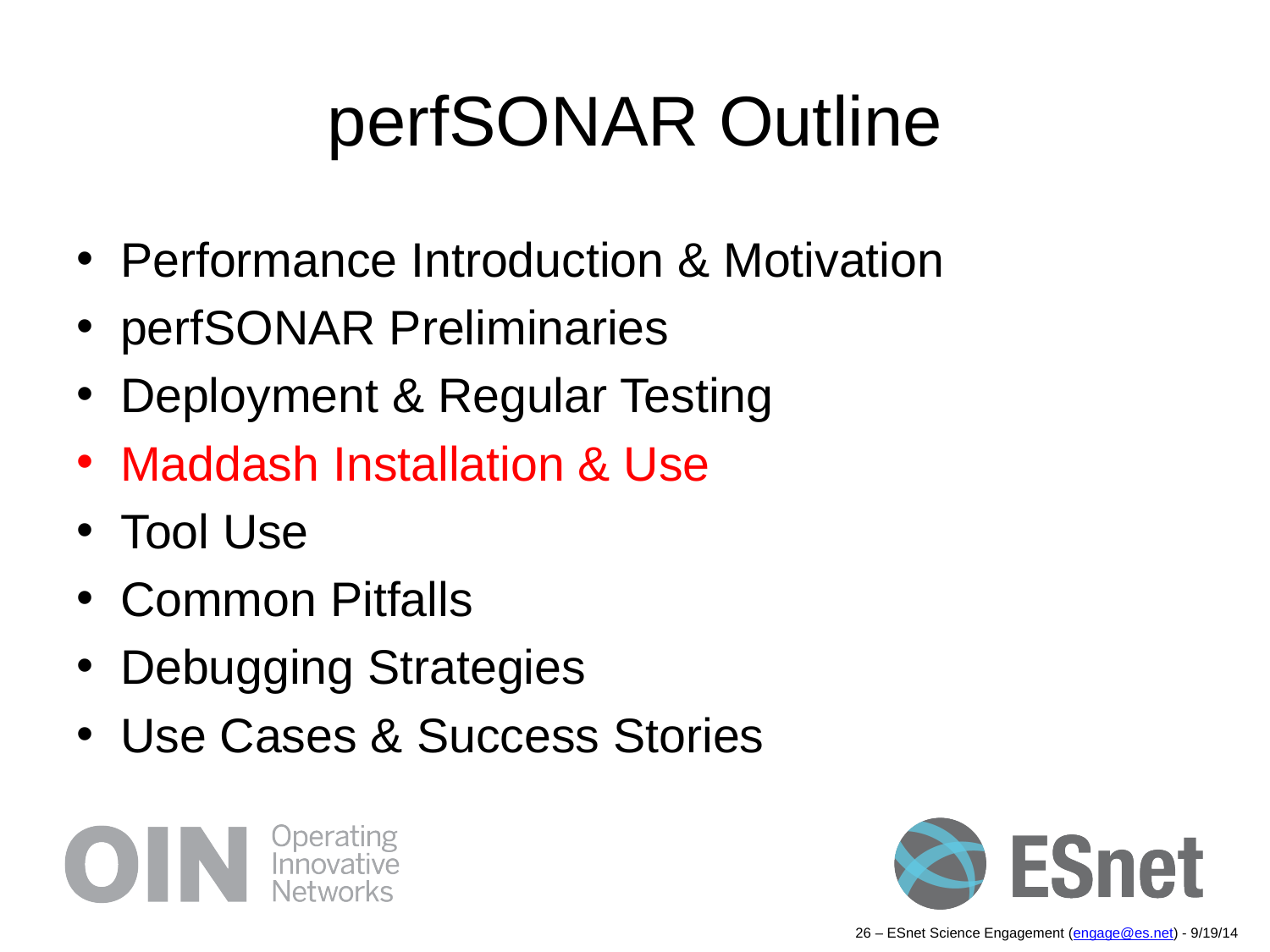

# perfSONAR Outline
Performance Introduction & Motivation
perfSONAR Preliminaries
Deployment & Regular Testing
Maddash Installation & Use
Tool Use
Common Pitfalls
Debugging Strategies
Use Cases & Success Stories

26 – ESnet Science Engagement (engage@es.net) - 9/19/14